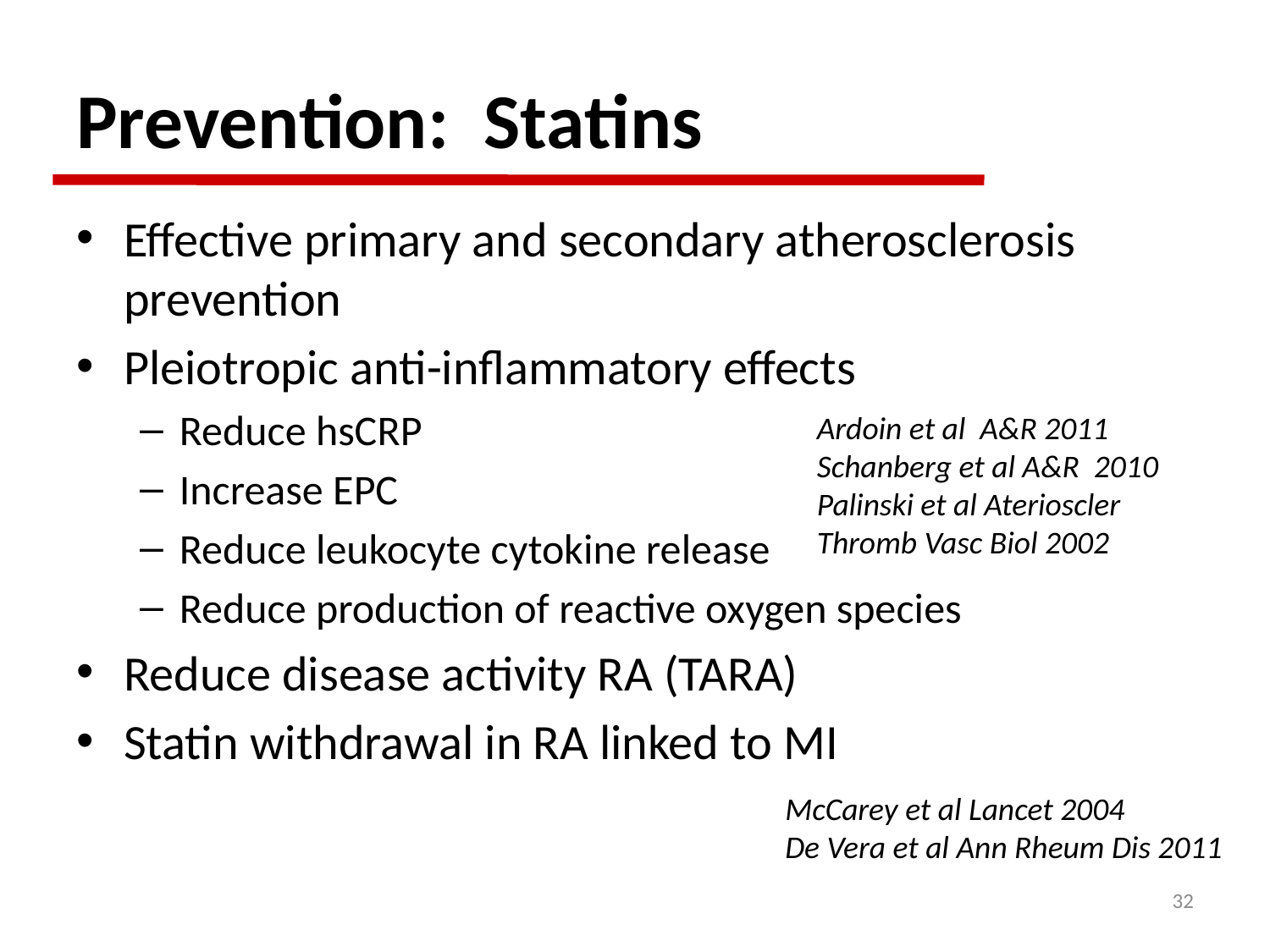

# Prevention:  Statins

Effective primary and secondary atherosclerosis prevention
Pleiotropic anti-inflammatory effects
Reduce hsCRP
Increase EPC
Reduce leukocyte cytokine release
Reduce production of reactive oxygen species
Reduce disease activity RA (TARA)
Statin withdrawal in RA linked to MI
Ardoin et al  A&R 2011
Schanberg et al A&R  2010
Palinski et al Aterioscler Thromb Vasc Biol 2002
McCarey et al Lancet 2004
De Vera et al Ann Rheum Dis 2011
32